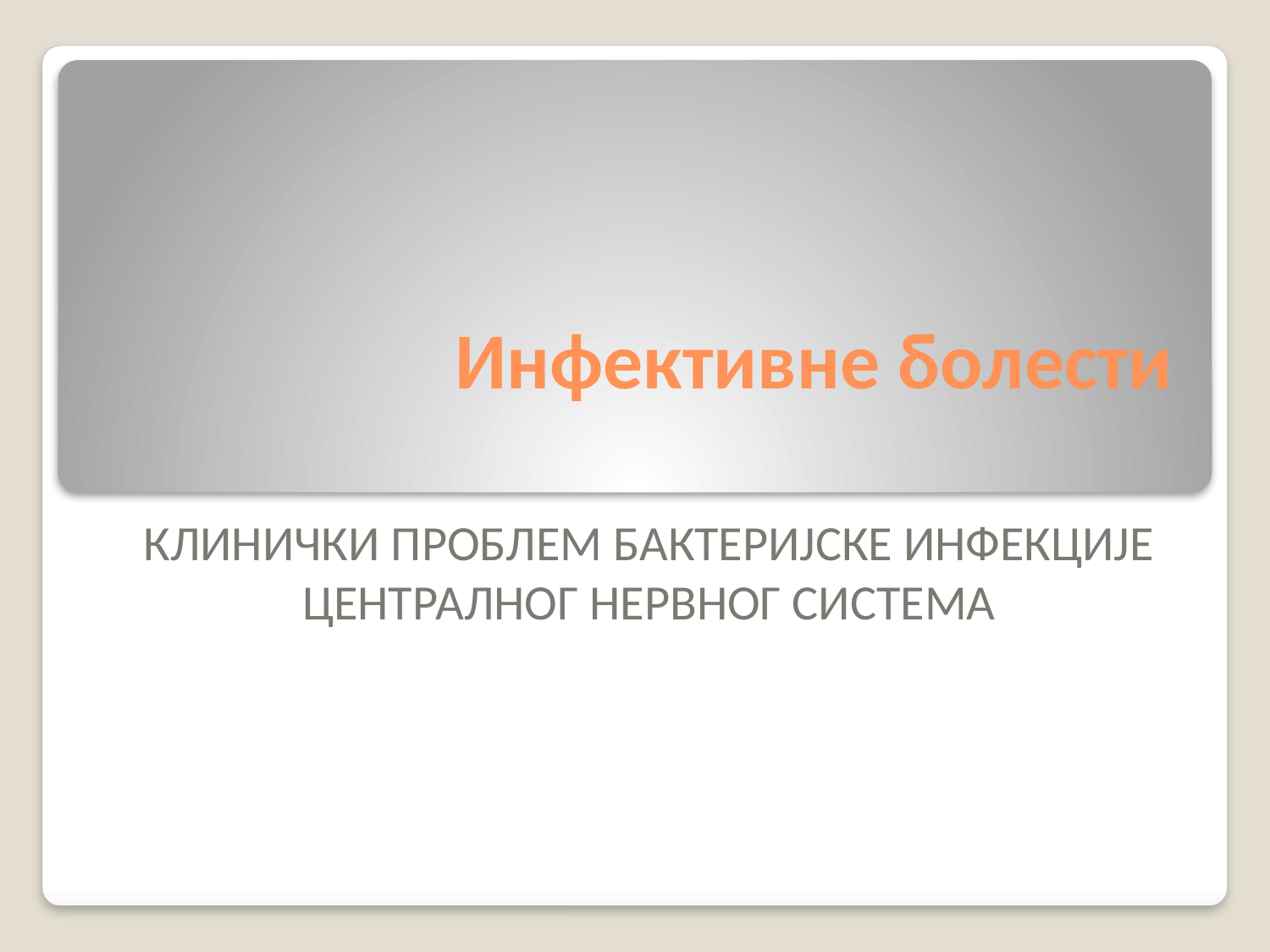

# Инфективне болести
КЛИНИЧКИ ПРОБЛЕМ БАКТЕРИЈСКЕ ИНФЕКЦИЈЕ ЦЕНТРАЛНОГ НЕРВНОГ СИСТЕМА